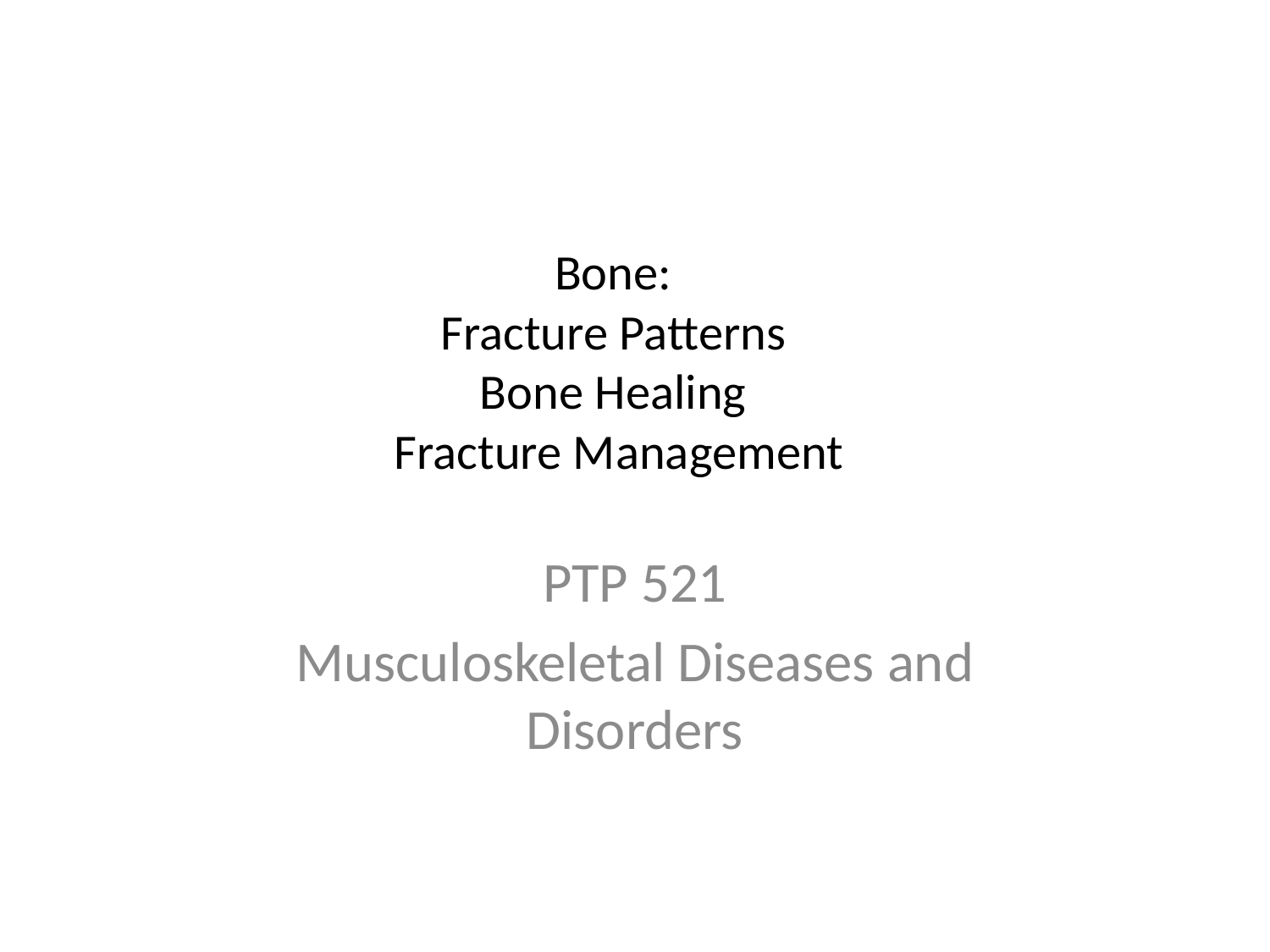

# Bone: Fracture Patterns Bone Healing Fracture Management
PTP 521
Musculoskeletal Diseases and Disorders